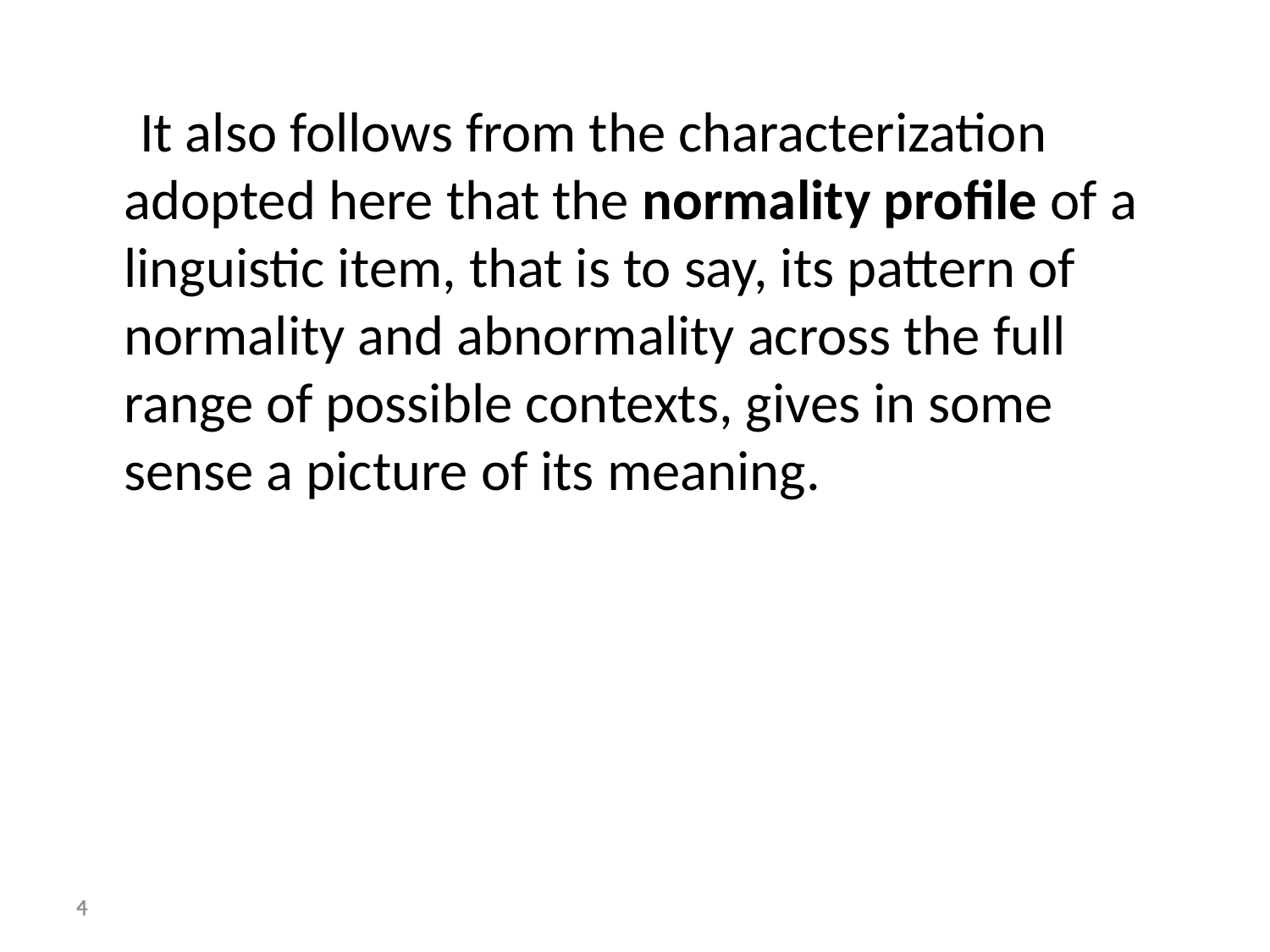

It also follows from the characterization adopted here that the normality profile of a linguistic item, that is to say, its pattern of normality and abnormality across the full range of possible contexts, gives in some sense a picture of its meaning.

4